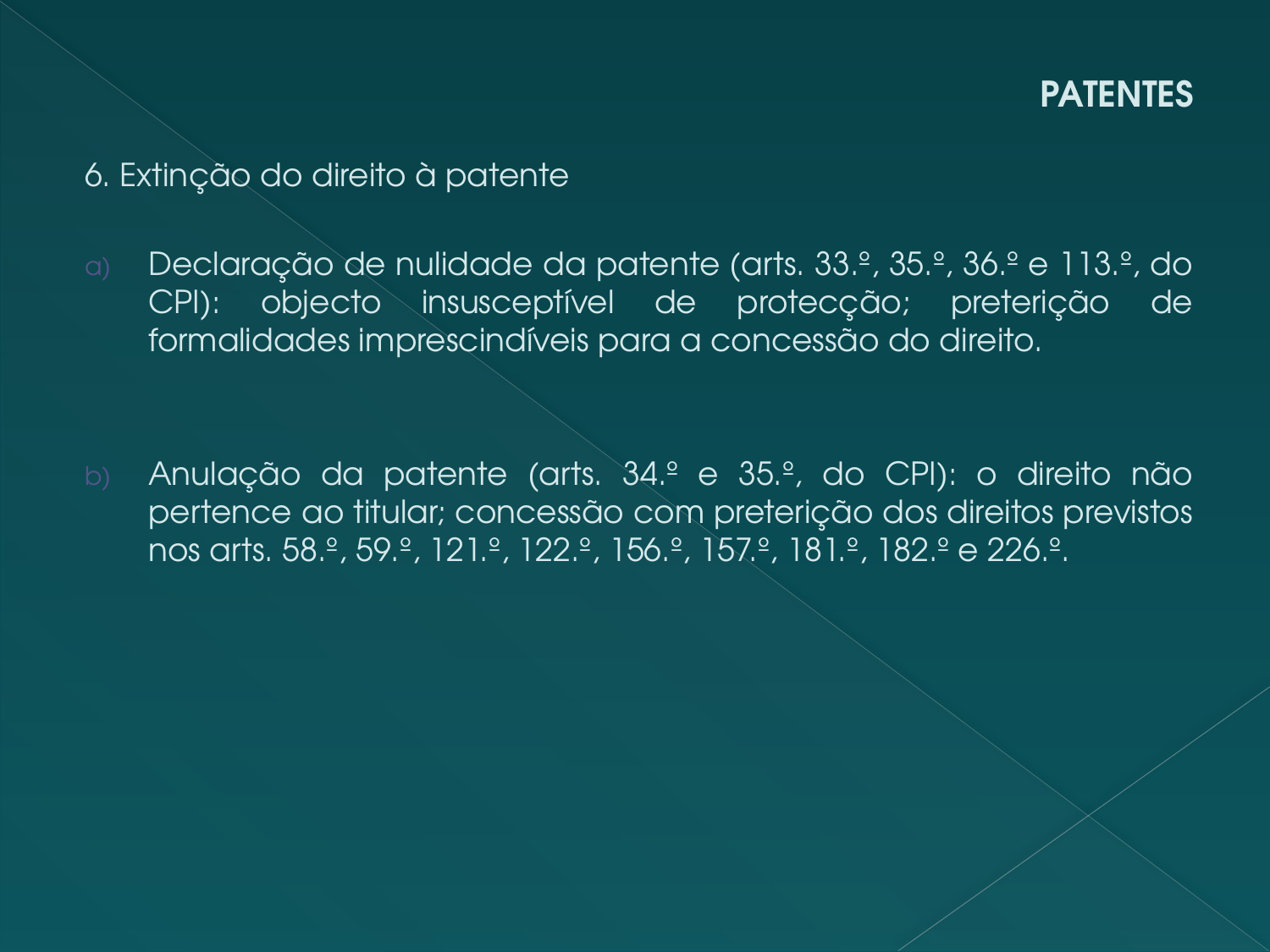

# PATENTES
6. Extinção do direito à patente

Declaração de nulidade da patente (arts. 33.º, 35.º, 36.º e 113.º, do CPI): objecto insusceptível de protecção; preterição de formalidades imprescindíveis para a concessão do direito.

Anulação da patente (arts. 34.º e 35.º, do CPI): o direito não pertence ao titular; concessão com preterição dos direitos previstos nos arts. 58.º, 59.º, 121.º, 122.º, 156.º, 157.º, 181.º, 182.º e 226.º.